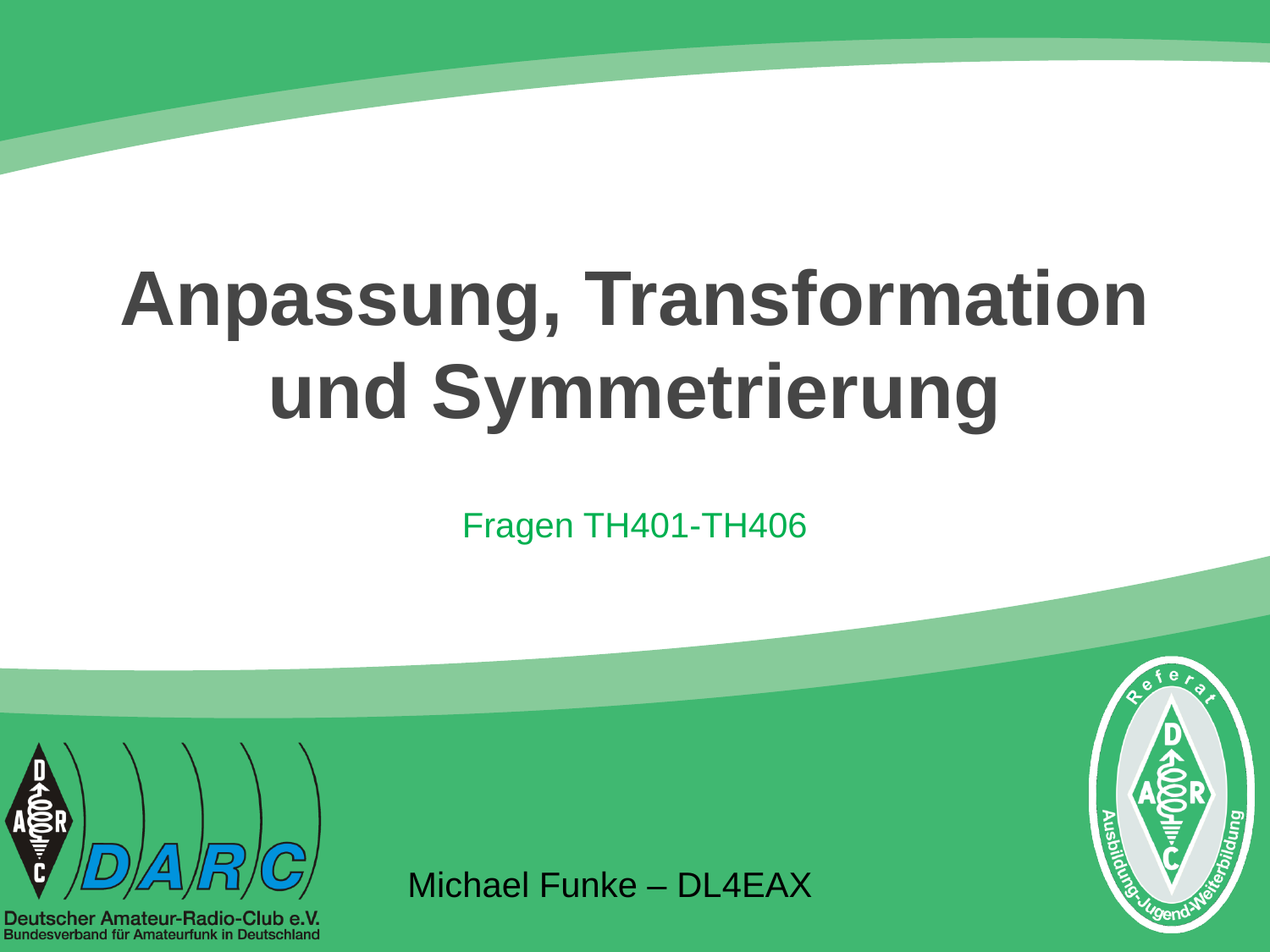

# Anpassung, Transformation und Symmetrierung
Fragen TH401-TH406
Michael Funke – DL4EAX